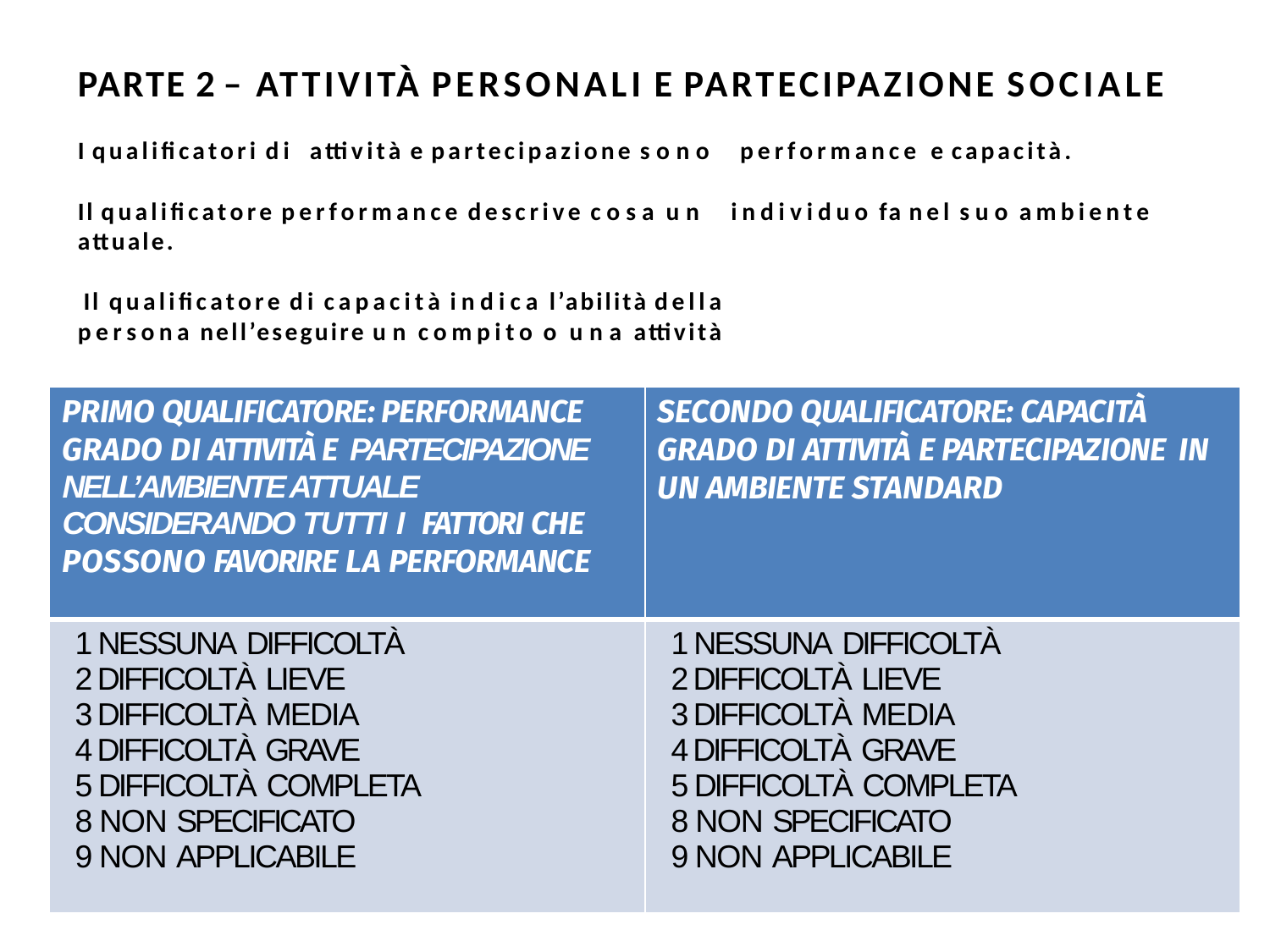

# PARTE 2 – ATTIVITÀ PERSONALI E PARTECIPAZIONE SOCIALE I qualificatori di  attività e partecipazione sono  performance e capacità. Il qualificatore performance descrive cosa un  individuo fa nel suo ambiente attuale. Il qualificatore di capacità indica l’abilità della persona nell’eseguire un compito o una attività

| PRIMO QUALIFICATORE: PERFORMANCE GRADO DI ATTIVITÀ E PARTECIPAZIONE NELL’AMBIENTE ATTUALE CONSIDERANDO TUTTI I FATTORI CHE POSSONO FAVORIRE LA PERFORMANCE | SECONDO QUALIFICATORE: CAPACITÀ GRADO DI ATTIVITÀ E PARTECIPAZIONE IN UN AMBIENTE STANDARD |
| --- | --- |
| NESSUNA DIFFICOLTÀ DIFFICOLTÀ LIEVE DIFFICOLTÀ MEDIA DIFFICOLTÀ GRAVE DIFFICOLTÀ COMPLETA NON SPECIFICATO NON APPLICABILE | NESSUNA DIFFICOLTÀ DIFFICOLTÀ LIEVE DIFFICOLTÀ MEDIA DIFFICOLTÀ GRAVE DIFFICOLTÀ COMPLETA NON SPECIFICATO NON APPLICABILE |